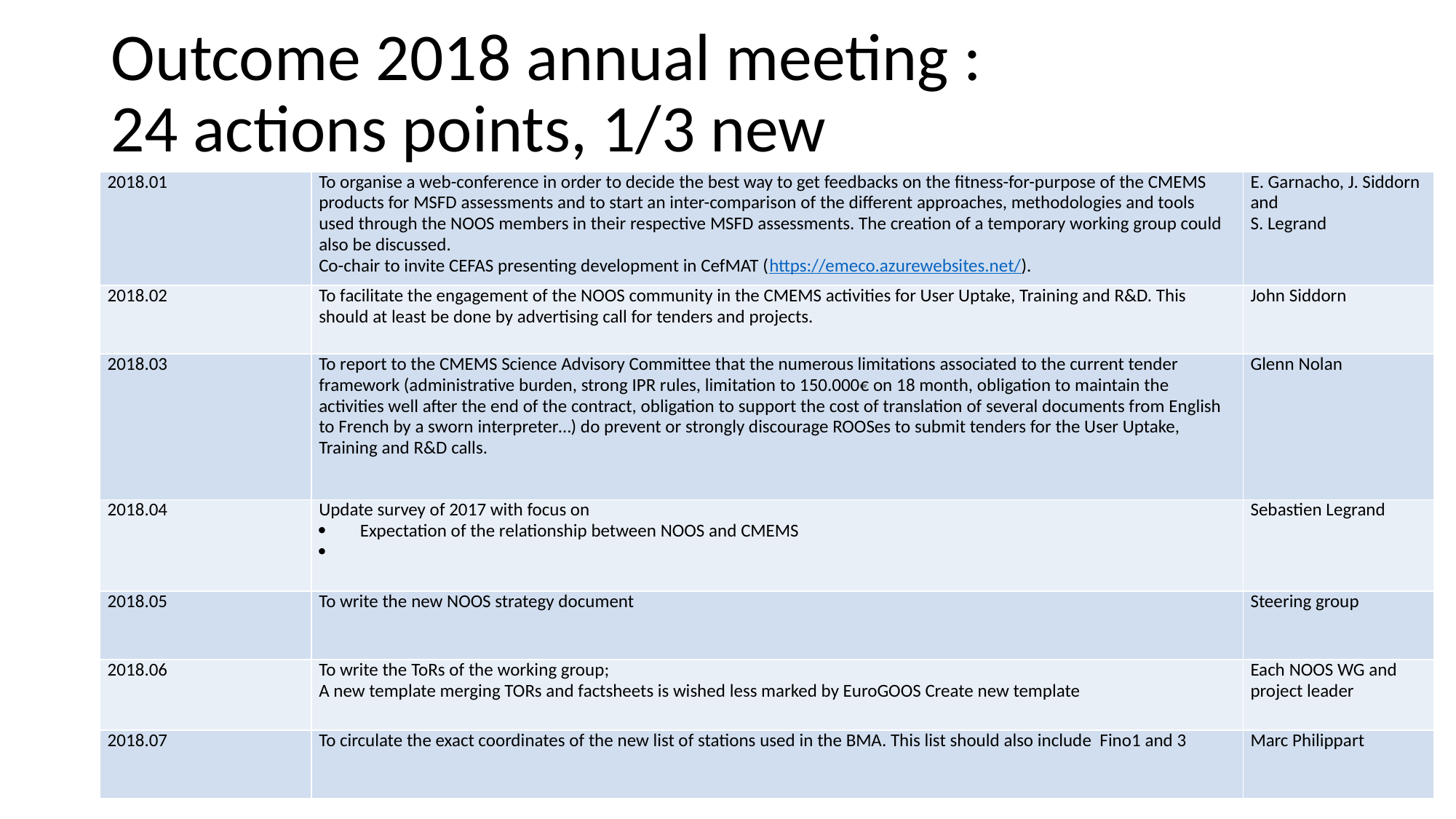

# Outcome 2018 annual meeting : 24 actions points, 1/3 new
| 2018.01 | To organise a web-conference in order to decide the best way to get feedbacks on the fitness-for-purpose of the CMEMS products for MSFD assessments and to start an inter-comparison of the different approaches, methodologies and tools used through the NOOS members in their respective MSFD assessments. The creation of a temporary working group could also be discussed. Co-chair to invite CEFAS presenting development in CefMAT (https://emeco.azurewebsites.net/). | E. Garnacho, J. Siddorn and S. Legrand |
| --- | --- | --- |
| 2018.02 | To facilitate the engagement of the NOOS community in the CMEMS activities for User Uptake, Training and R&D. This should at least be done by advertising call for tenders and projects. | John Siddorn |
| 2018.03 | To report to the CMEMS Science Advisory Committee that the numerous limitations associated to the current tender framework (administrative burden, strong IPR rules, limitation to 150.000€ on 18 month, obligation to maintain the activities well after the end of the contract, obligation to support the cost of translation of several documents from English to French by a sworn interpreter…) do prevent or strongly discourage ROOSes to submit tenders for the User Uptake, Training and R&D calls. | Glenn Nolan |
| 2018.04 | Update survey of 2017 with focus on Expectation of the relationship between NOOS and CMEMS | Sebastien Legrand |
| 2018.05 | To write the new NOOS strategy document | Steering group |
| 2018.06 | To write the ToRs of the working group; A new template merging TORs and factsheets is wished less marked by EuroGOOS Create new template | Each NOOS WG and project leader |
| 2018.07 | To circulate the exact coordinates of the new list of stations used in the BMA. This list should also include Fino1 and 3 | Marc Philippart |